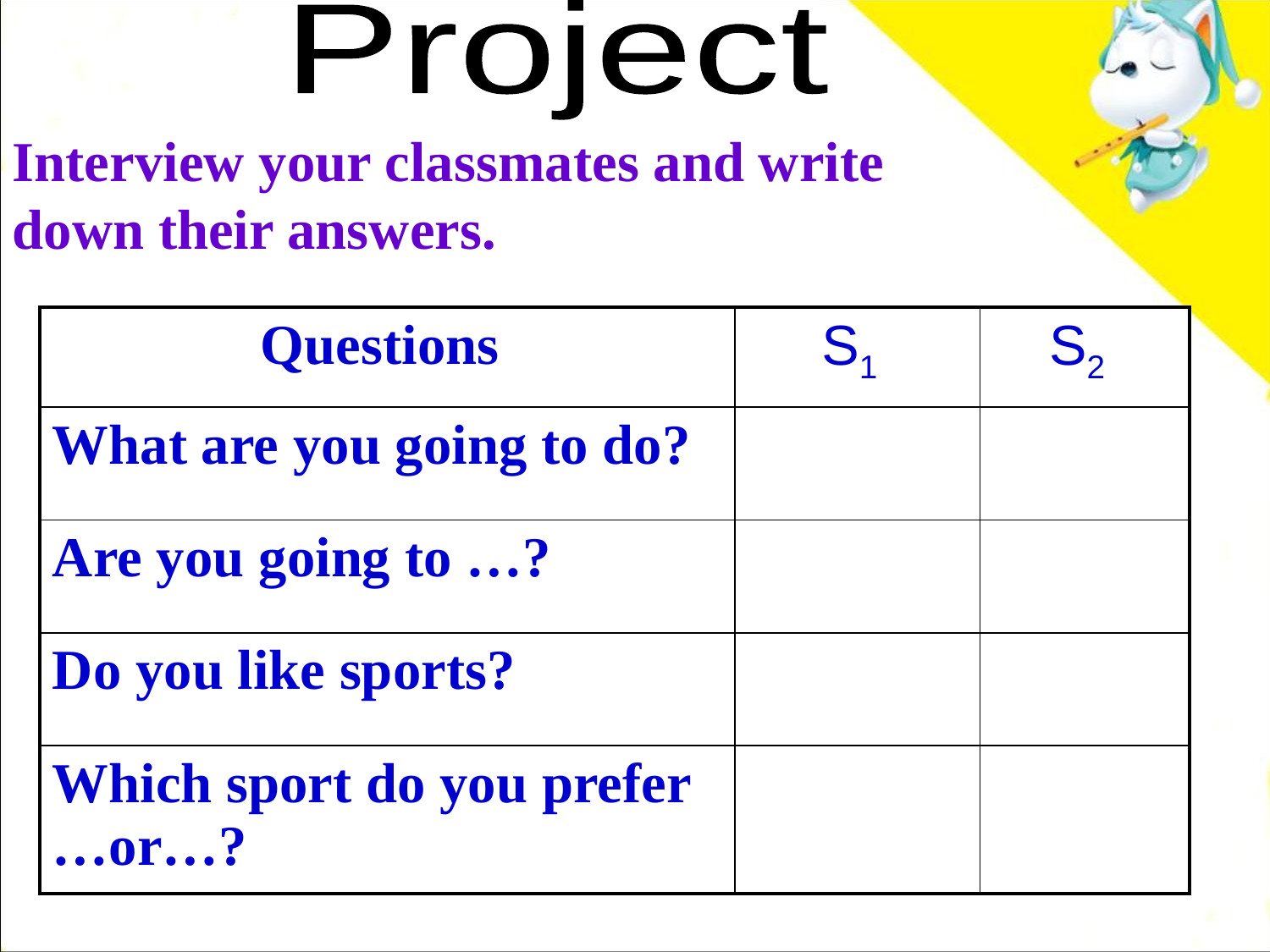

Project
Interview your classmates and write down their answers.
| Questions | S1 | S2 |
| --- | --- | --- |
| What are you going to do? |  |  |
| Are you going to …? |  |  |
| Do you like sports? |  |  |
| Which sport do you prefer …or…? |  |  |